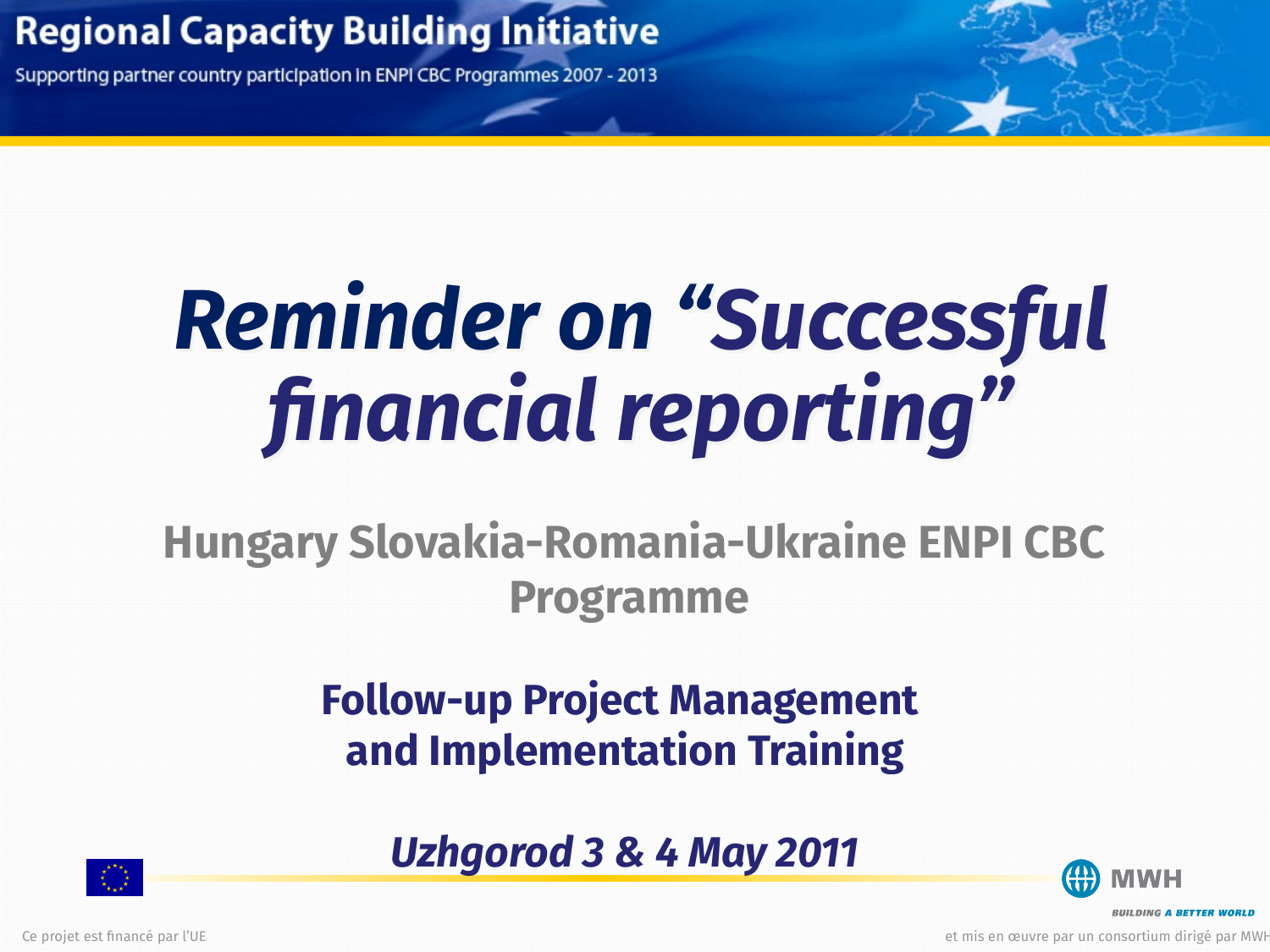

# Reminder on “Successful financial reporting”
Hungary Slovakia-Romania-Ukraine ENPI CBC Programme

Follow-up Project Management
and Implementation Training

Uzhgorod 3 & 4 May 2011